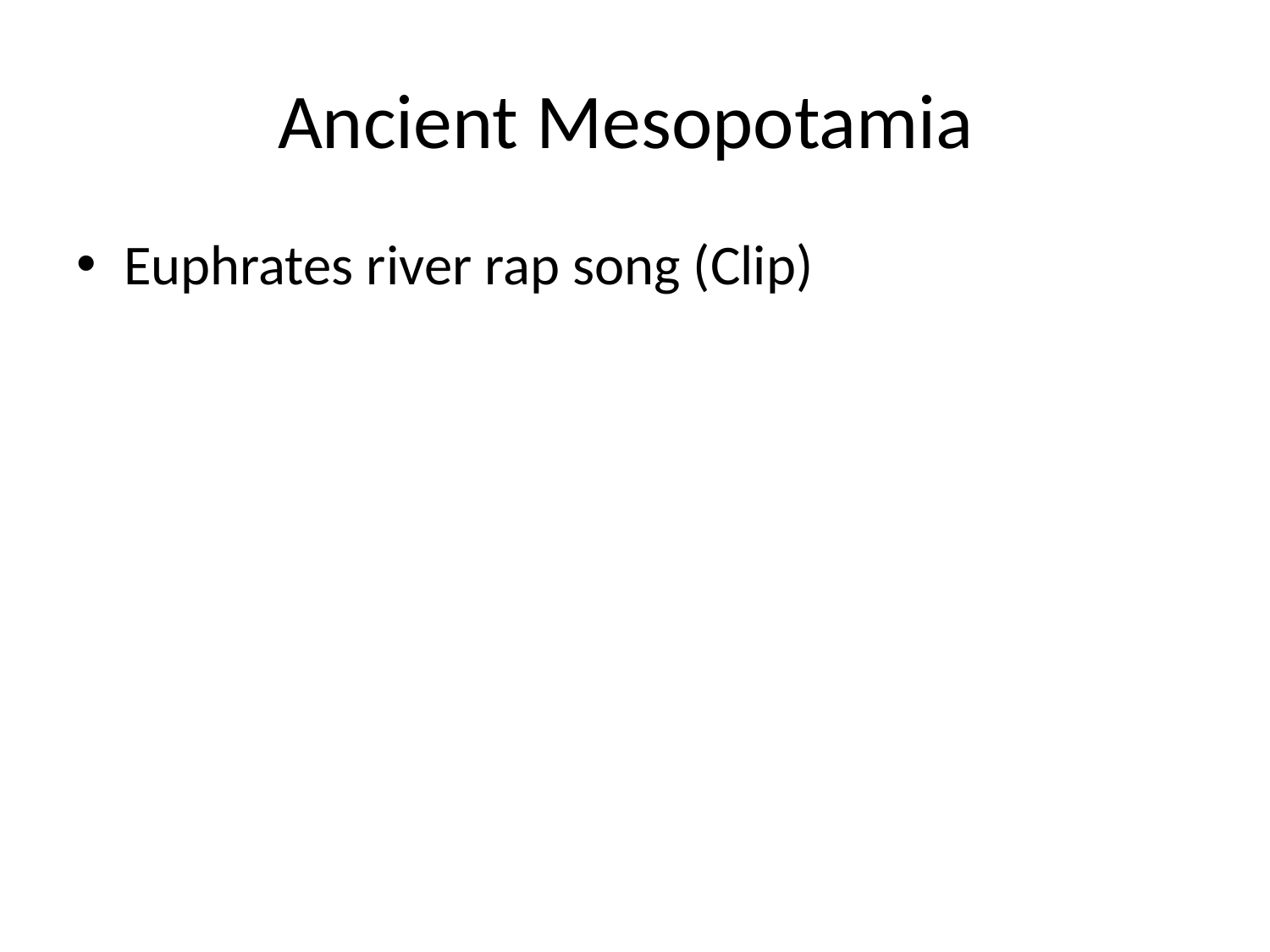

# Ancient Mesopotamia
Euphrates river rap song (Clip)